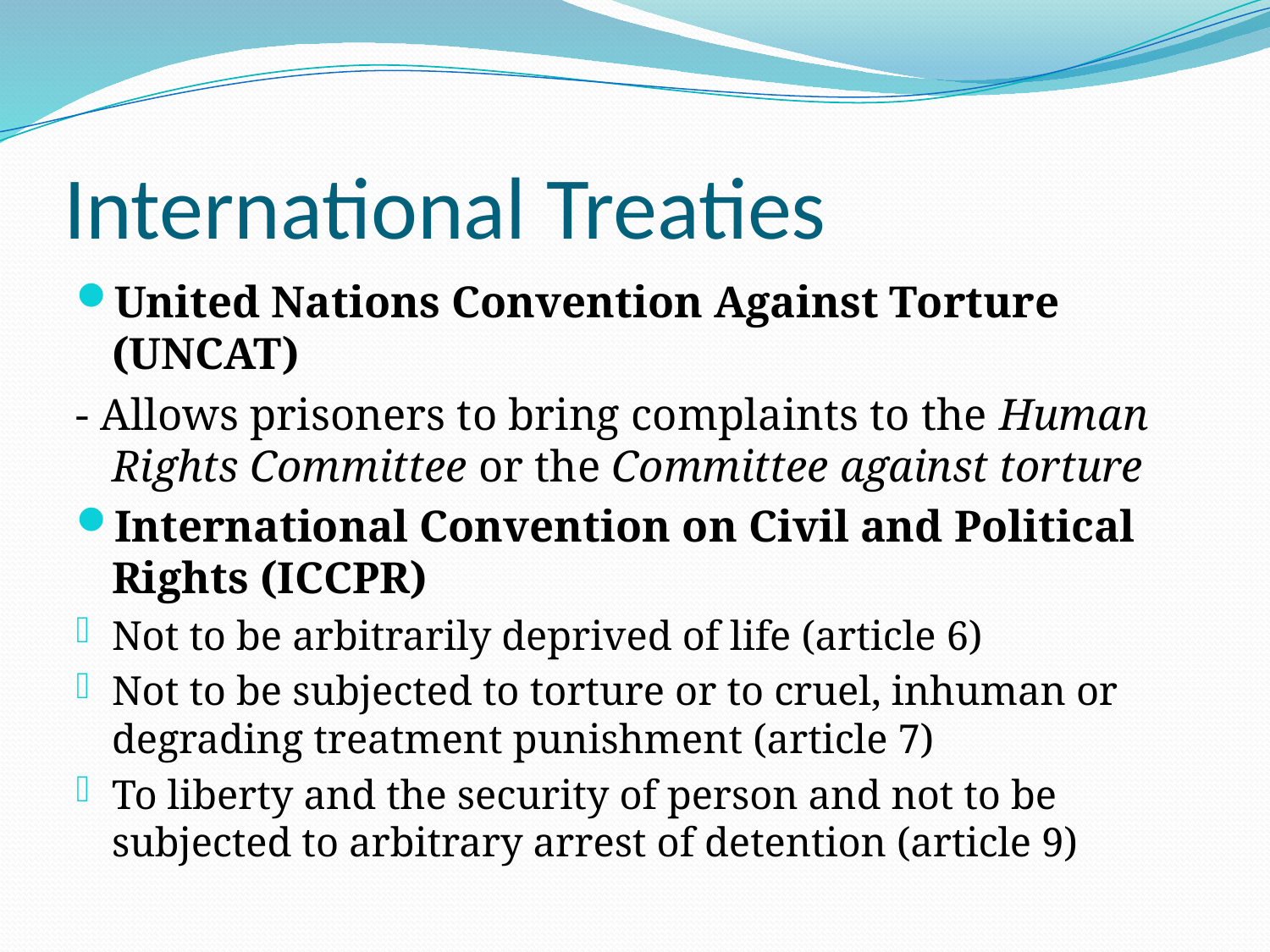

# International Treaties
United Nations Convention Against Torture (UNCAT)
- Allows prisoners to bring complaints to the Human Rights Committee or the Committee against torture
International Convention on Civil and Political Rights (ICCPR)
Not to be arbitrarily deprived of life (article 6)
Not to be subjected to torture or to cruel, inhuman or degrading treatment punishment (article 7)
To liberty and the security of person and not to be subjected to arbitrary arrest of detention (article 9)